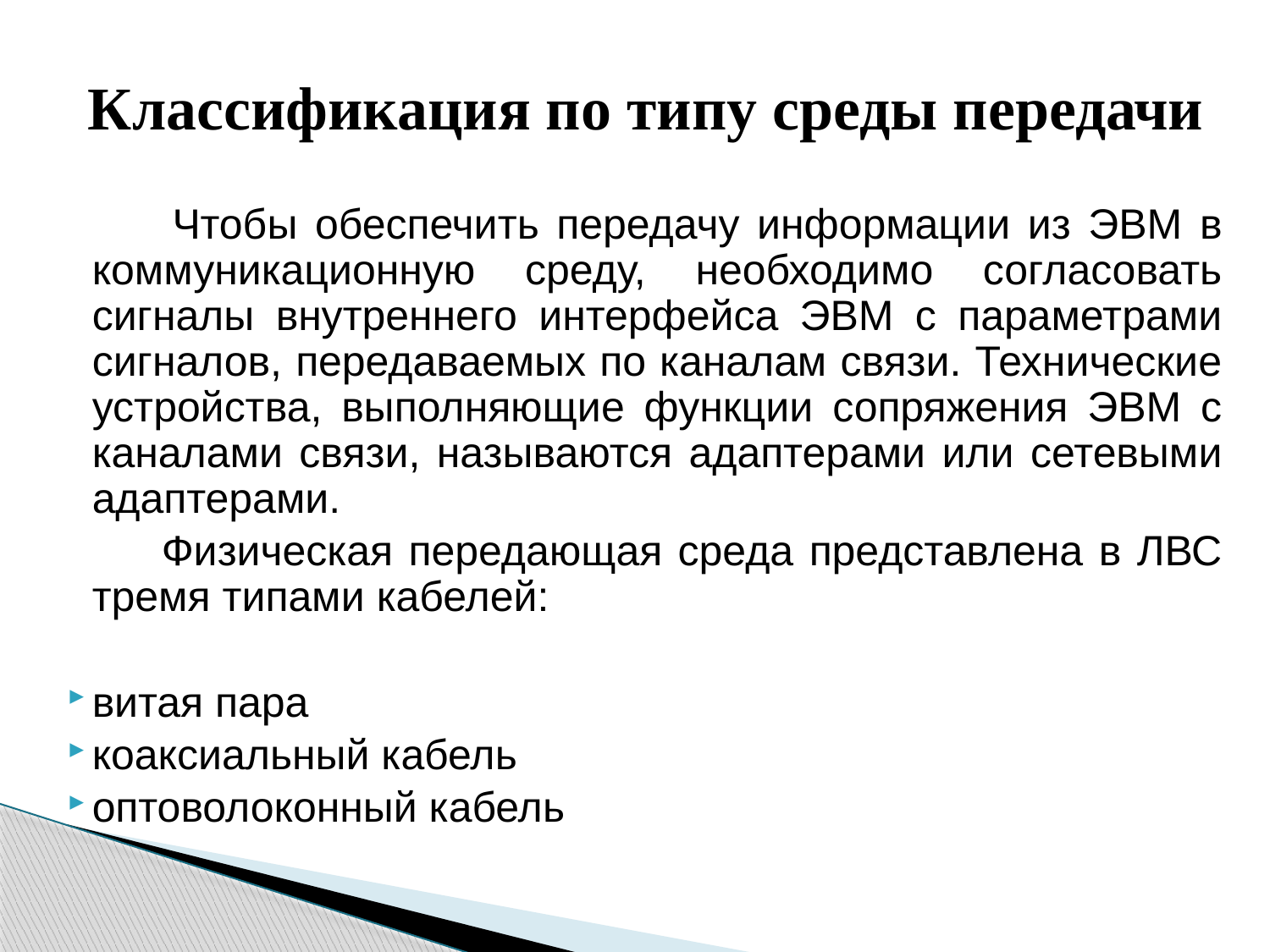

# Классификация по типу среды передачи
      Чтобы обеспечить передачу информации из ЭВМ в коммуникационную среду, необходимо согласовать сигналы внутреннего интерфейса ЭВМ с параметрами сигналов, передаваемых по каналам связи. Технические устройства, выполняющие функции сопряжения ЭВМ с каналами связи, называются адаптерами или сетевыми адаптерами.
      Физическая передающая среда представлена в ЛВС тремя типами кабелей:

витая пара
коаксиальный кабель
оптоволоконный кабель